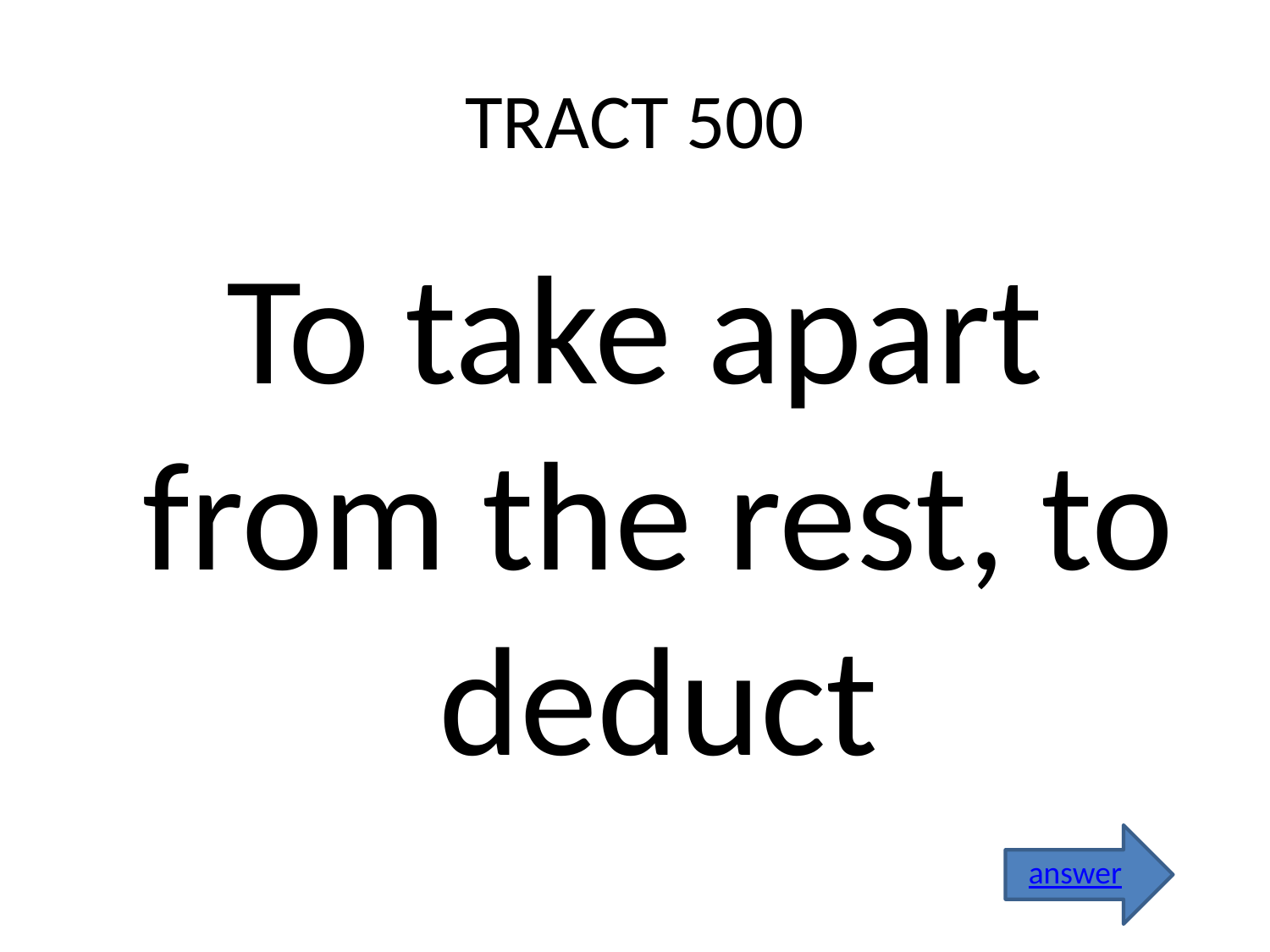

# TRACT 500
To take apart from the rest, to deduct

answer